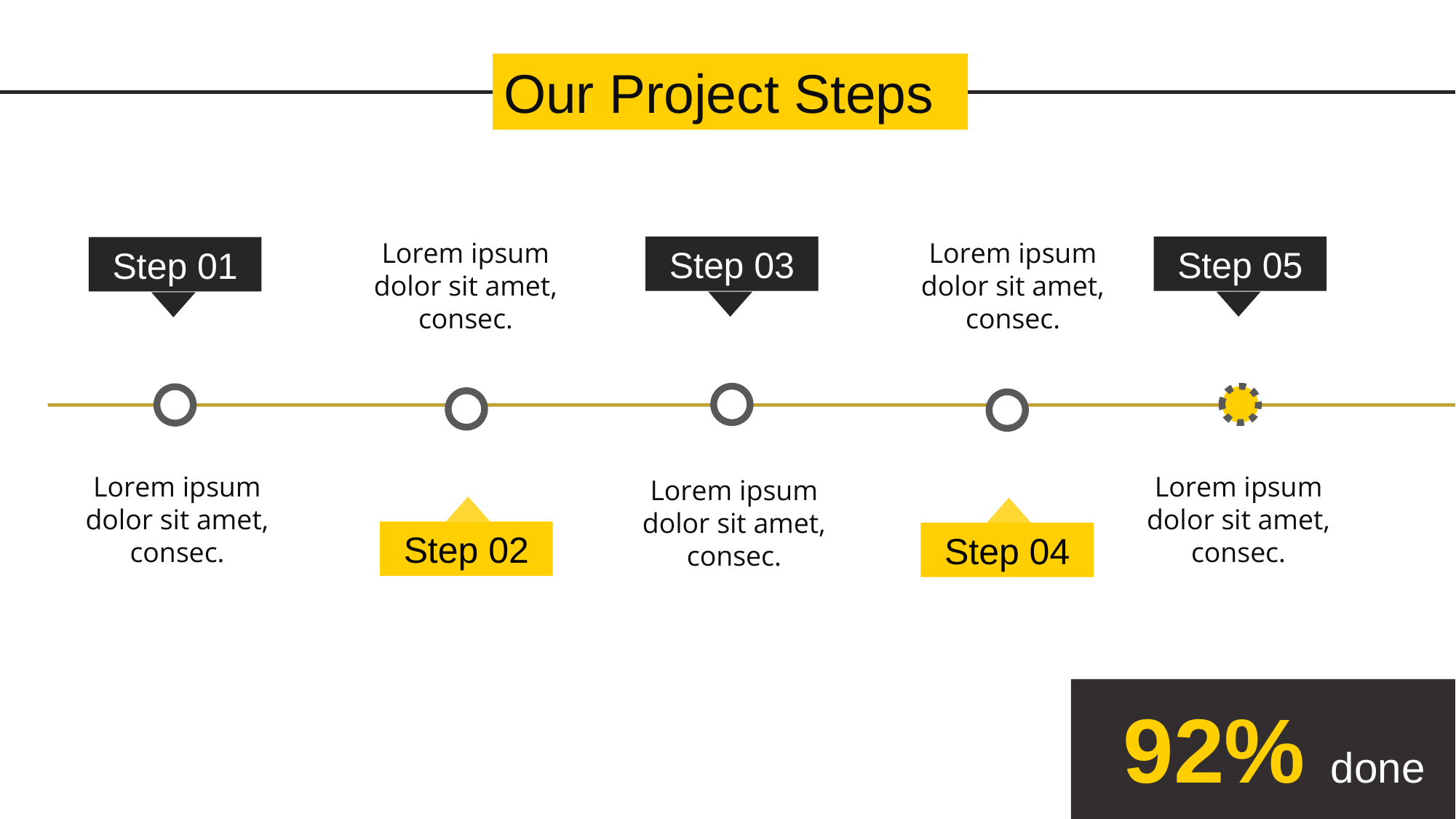

Our Project Steps
Lorem ipsum dolor sit amet, consec.
Lorem ipsum dolor sit amet, consec.
Step 03

Step 05

Step 01

Step 02

Step 04

Lorem ipsum dolor sit amet, consec.
Lorem ipsum dolor sit amet, consec.
Lorem ipsum dolor sit amet, consec.

92% done